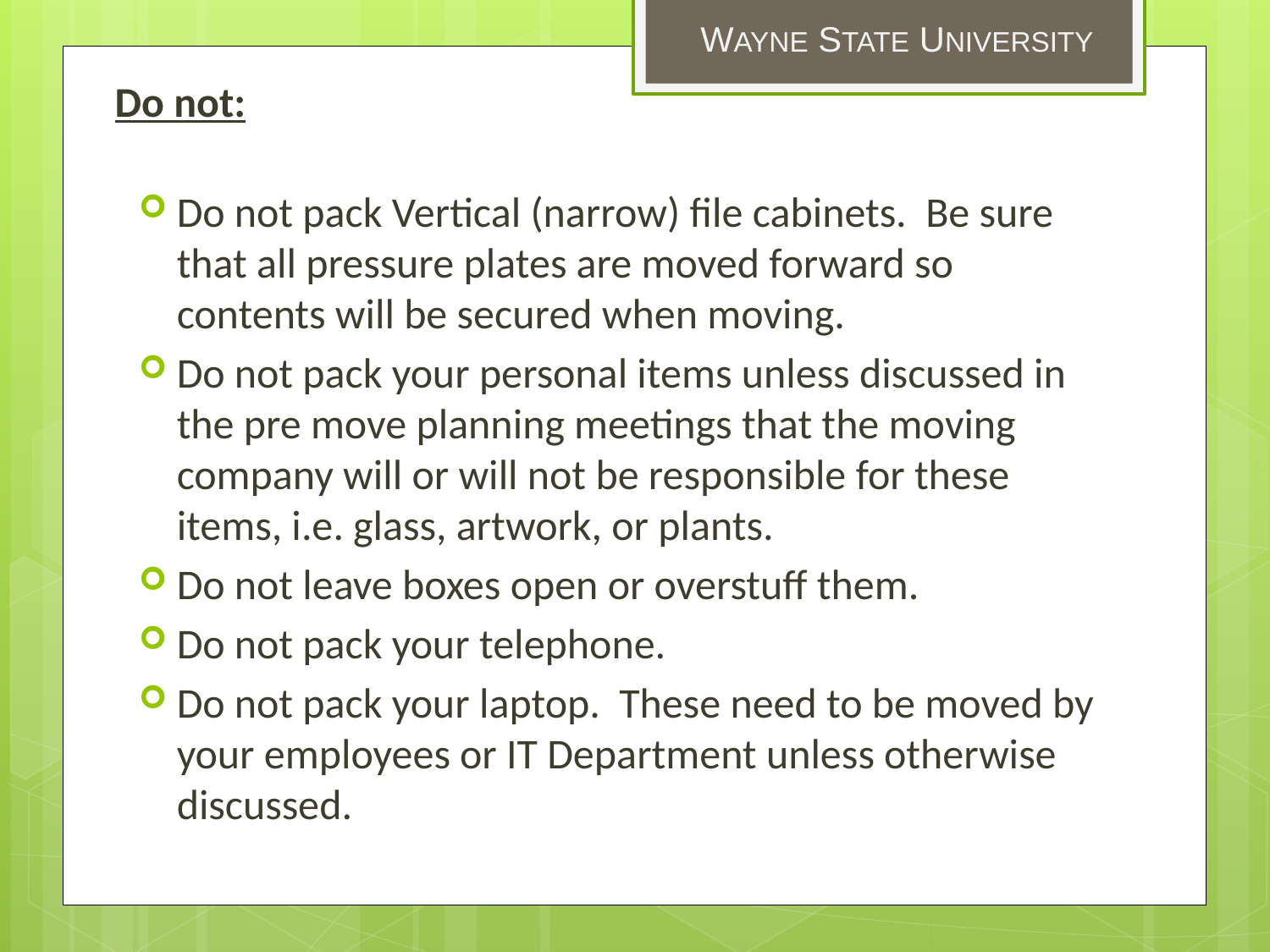

WAYNE STATE UNIVERSITY

Do not:

Do not pack Vertical (narrow) file cabinets.  Be sure that all pressure plates are moved forward so contents will be secured when moving.
Do not pack your personal items unless discussed in the pre move planning meetings that the moving company will or will not be responsible for these items, i.e. glass, artwork, or plants.
Do not leave boxes open or overstuff them.
Do not pack your telephone.
Do not pack your laptop.  These need to be moved by your employees or IT Department unless otherwise discussed.